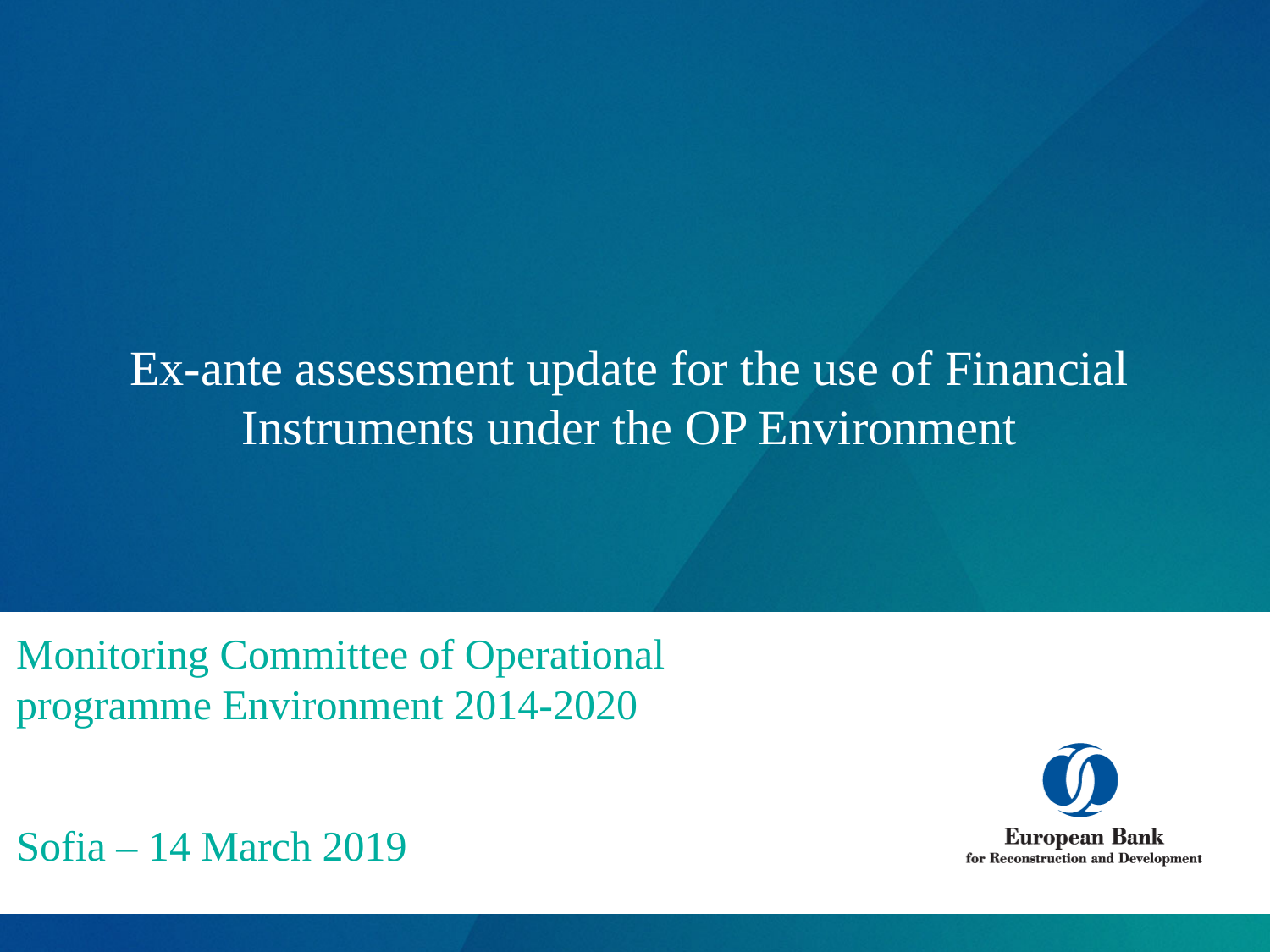

# Ex-ante assessment update for the use of Financial Instruments under the OP Environment
Monitoring Committee of Operational programme Environment 2014-2020
Sofia – 14 March 2019